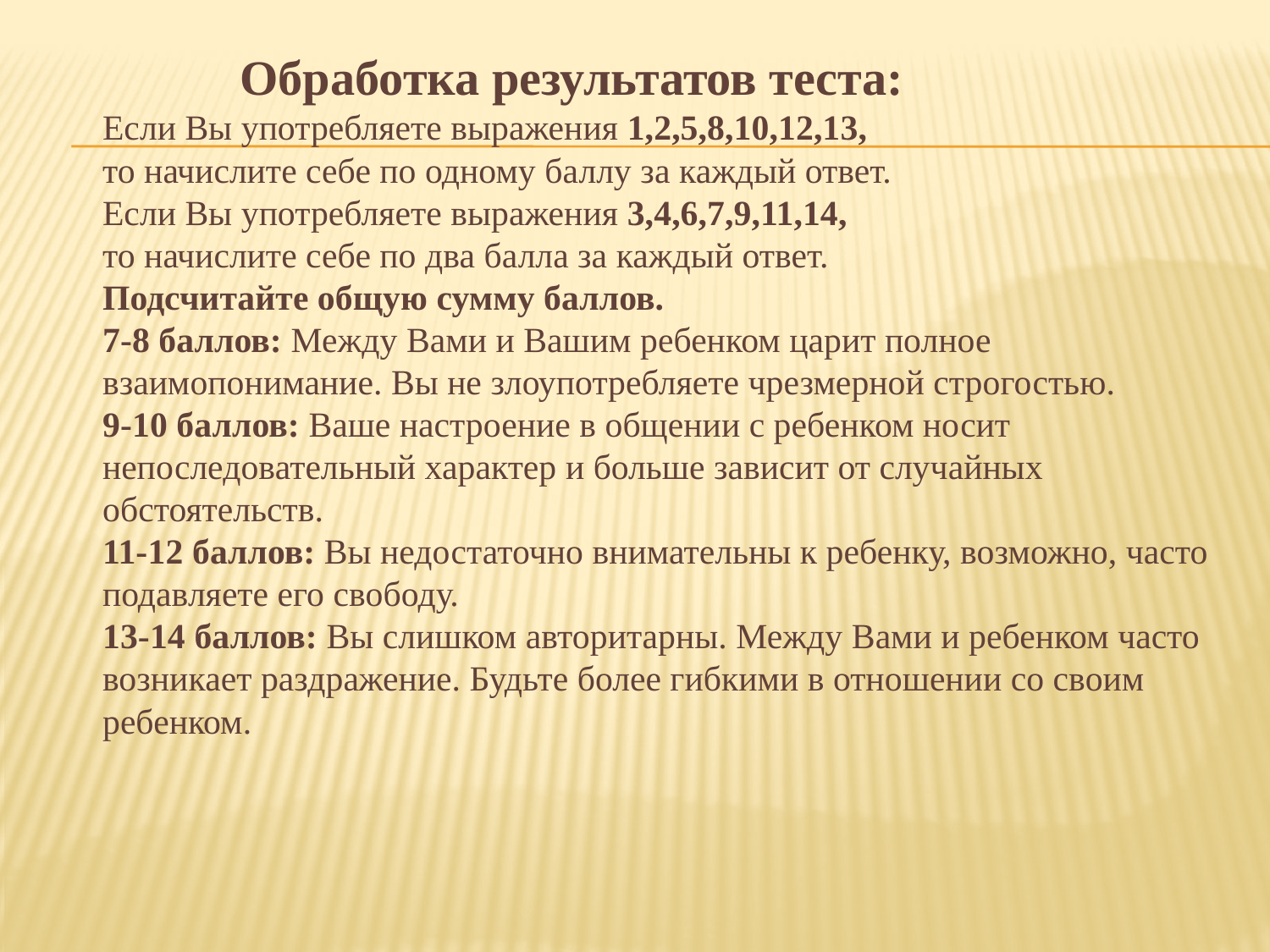

Обработка результатов теста:
Если Вы употребляете выражения 1,2,5,8,10,12,13,
то начислите себе по одному баллу за каждый ответ.
Если Вы употребляете выражения 3,4,6,7,9,11,14,
то начислите себе по два балла за каждый ответ.
Подсчитайте общую сумму баллов.
7-8 баллов: Между Вами и Вашим ребенком царит полное взаимопонимание. Вы не злоупотребляете чрезмерной строгостью.
9-10 баллов: Ваше настроение в общении с ребенком носит непоследовательный характер и больше зависит от случайных обстоятельств.
11-12 баллов: Вы недостаточно внимательны к ребенку, возможно, часто подавляете его свободу.
13-14 баллов: Вы слишком авторитарны. Между Вами и ребенком часто возникает раздражение. Будьте более гибкими в отношении со своим ребенком.

#